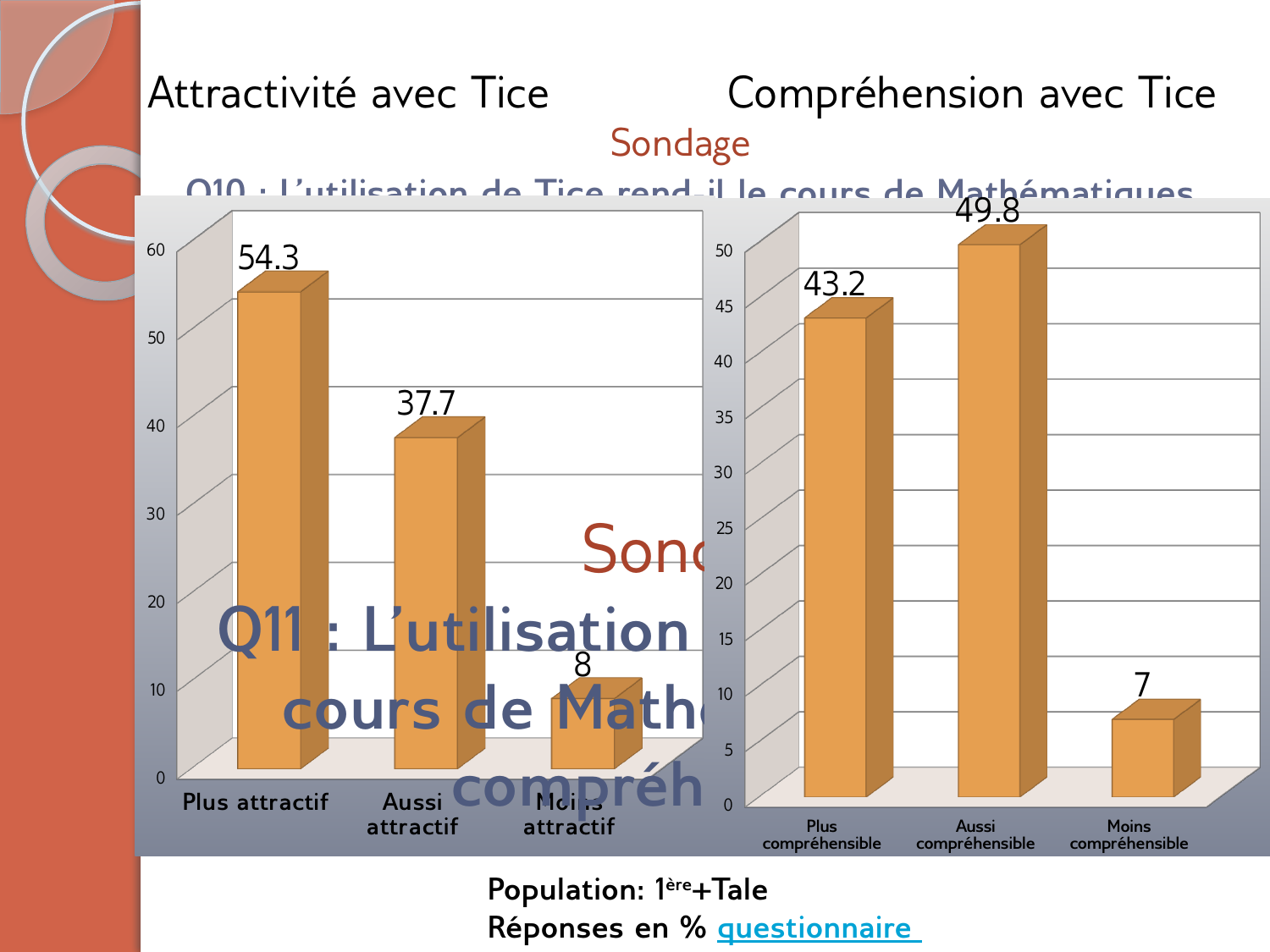

Attractivité avec Tice
Compréhension avec Tice
# Sondage Q10 : L’utilisation de Tice rend-il le cours de Mathématiques plus attractif ?

[unsupported chart]

[unsupported chart]

Sondage
Q11 : L’utilisation de Tice rend-il le cours de Mathématiques plus compréhensible ?
Population: 1ère+Tale
Réponses en % questionnaire